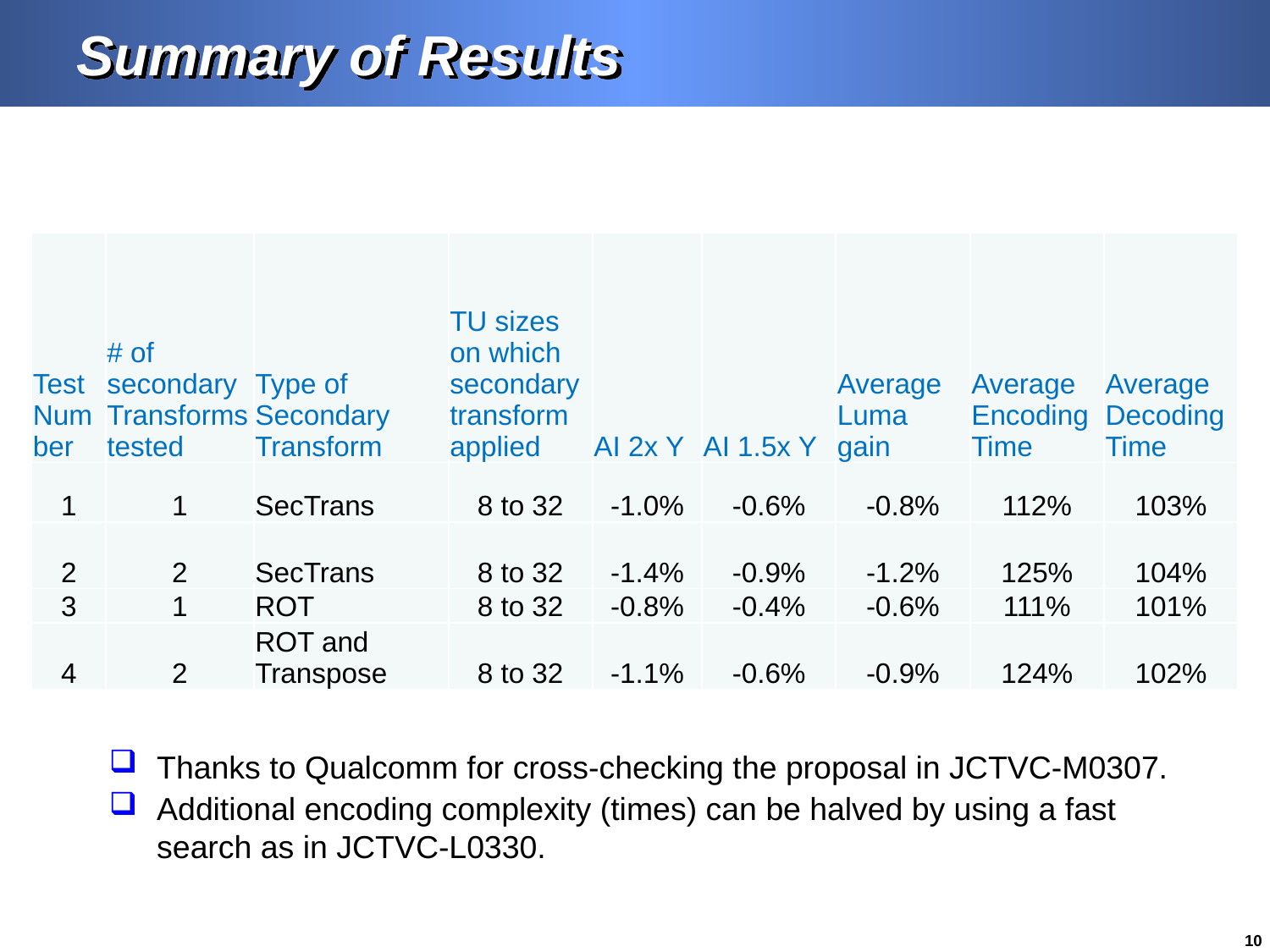

# Summary of Results
| Test Number | # of secondary Transforms tested | Type of Secondary Transform | TU sizes on which secondary transform applied | AI 2x Y | AI 1.5x Y | Average Luma gain | Average Encoding Time | Average Decoding Time |
| --- | --- | --- | --- | --- | --- | --- | --- | --- |
| 1 | 1 | SecTrans | 8 to 32 | -1.0% | -0.6% | -0.8% | 112% | 103% |
| 2 | 2 | SecTrans | 8 to 32 | -1.4% | -0.9% | -1.2% | 125% | 104% |
| 3 | 1 | ROT | 8 to 32 | -0.8% | -0.4% | -0.6% | 111% | 101% |
| 4 | 2 | ROT and Transpose | 8 to 32 | -1.1% | -0.6% | -0.9% | 124% | 102% |
Thanks to Qualcomm for cross-checking the proposal in JCTVC-M0307.
Additional encoding complexity (times) can be halved by using a fast search as in JCTVC-L0330.
10